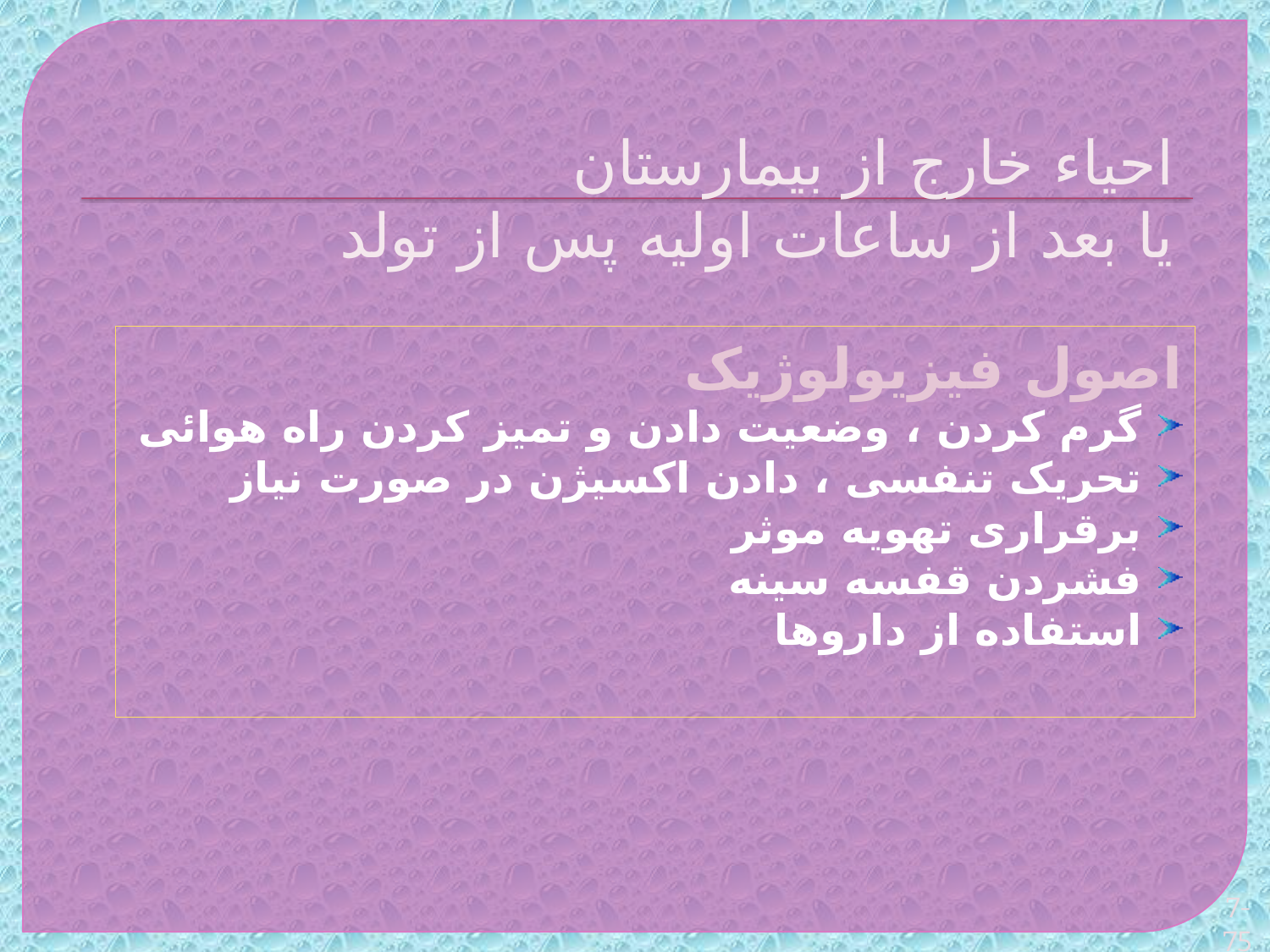

# احیاء خارج از بیمارستان یا بعد از ساعات اولیه پس از تولد
اصول فیزیولوژیک
گرم کردن ، وضعیت دادن و تمیز کردن راه هوائی
تحریک تنفسی ، دادن اکسیژن در صورت نیاز
برقراری تهویه موثر
فشردن قفسه سینه
استفاده از داروها
7-75